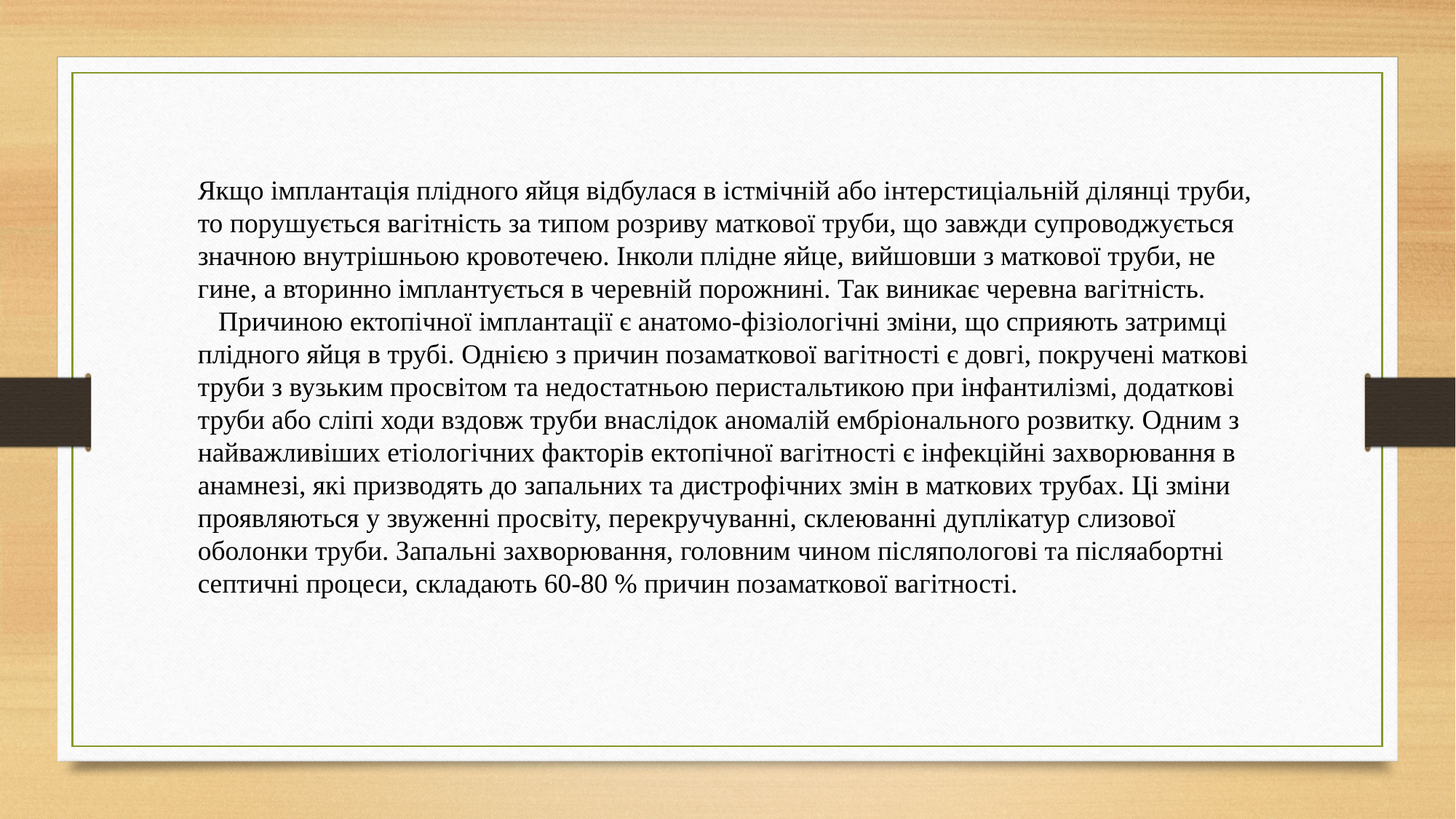

Якщо імплантація плідного яйця відбулася в істмічній або інтерстиціальній ділянці труби, то порушується вагітність за типом розриву маткової труби, що завжди супроводжується значною внутрішньою кровотечею. Інколи плідне яйце, вийшовши з маткової труби, не гине, а вторинно імплантується в черевній порожнині. Так виникає черевна вагітність.
   Причиною ектопічної імплантації є анатомо-фізіологічні зміни, що сприяють затримці плідного яйця в трубі. Однією з причин позаматкової вагітності є довгі, покручені маткові труби з вузьким просвітом та недостатньою перистальтикою при інфантилізмі, додаткові труби або сліпі ходи вздовж труби внаслідок аномалій ембріонального розвитку. Одним з найважливіших етіологічних факторів ектопічної вагітності є інфекційні захворювання в анамнезі, які призводять до запальних та дистрофічних змін в маткових трубах. Ці зміни проявляються у звуженні просвіту, перекручуванні, склеюванні дуплікатур слизової оболонки труби. Запальні захворювання, головним чином післяпологові та післяабортні септичні процеси, складають 60-80 % причин позаматкової вагітності.